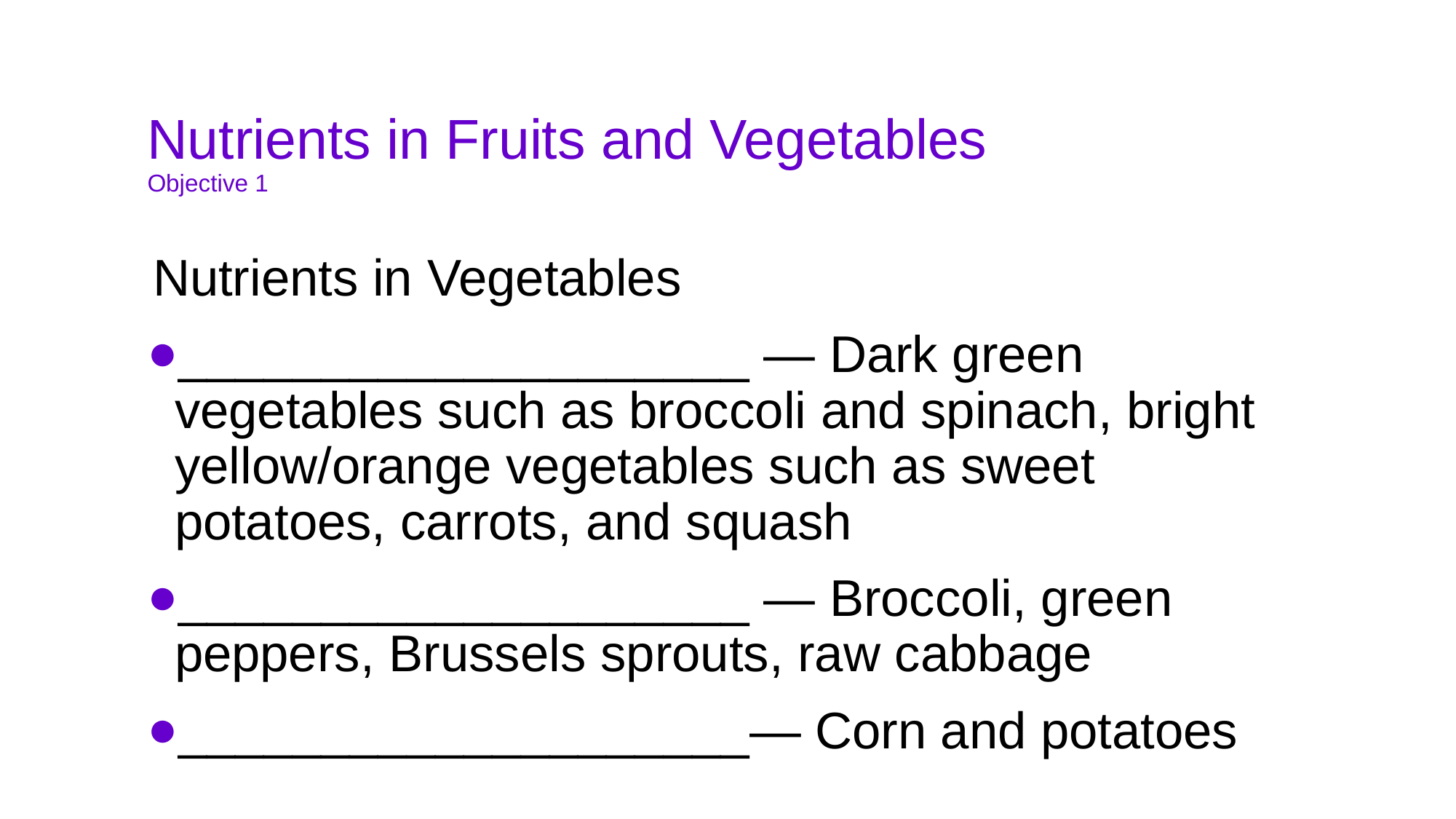

# Nutrients in Fruits and Vegetables Objective 1
Nutrients in Vegetables
____________________ — Dark green vegetables such as broccoli and spinach, bright yellow/orange vegetables such as sweet potatoes, carrots, and squash
____________________ — Broccoli, green peppers, Brussels sprouts, raw cabbage
____________________— Corn and potatoes